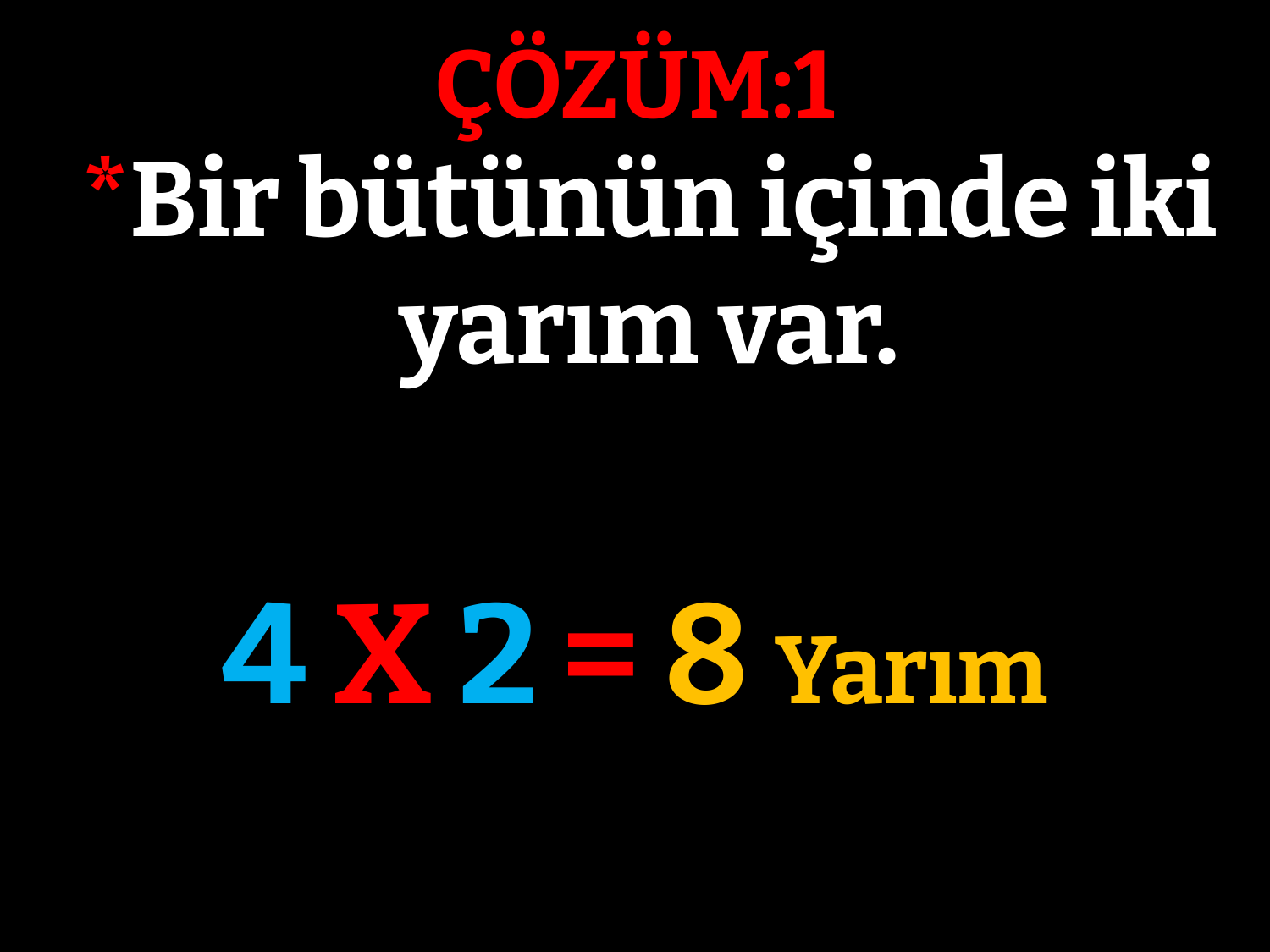

ÇÖZÜM:1
*Bir bütünün içinde iki yarım var.
4 X 2 = 8 Yarım